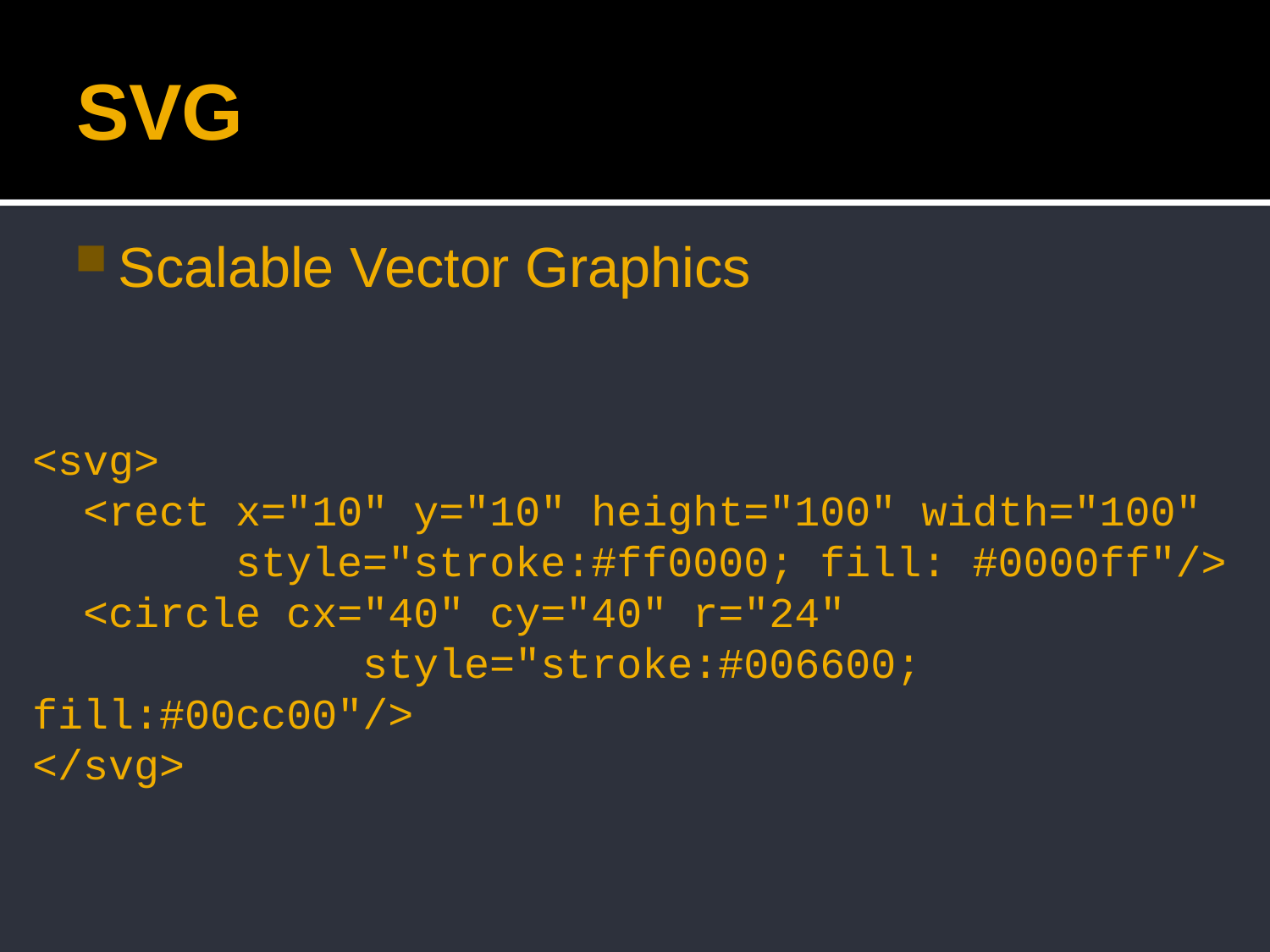

# SVG
Scalable Vector Graphics

<svg>
  <rect x="10" y="10" height="100" width="100"   	   style="stroke:#ff0000; fill: #0000ff"/>
  <circle cx="40" cy="40" r="24"   	 			   style="stroke:#006600; fill:#00cc00"/>
</svg>